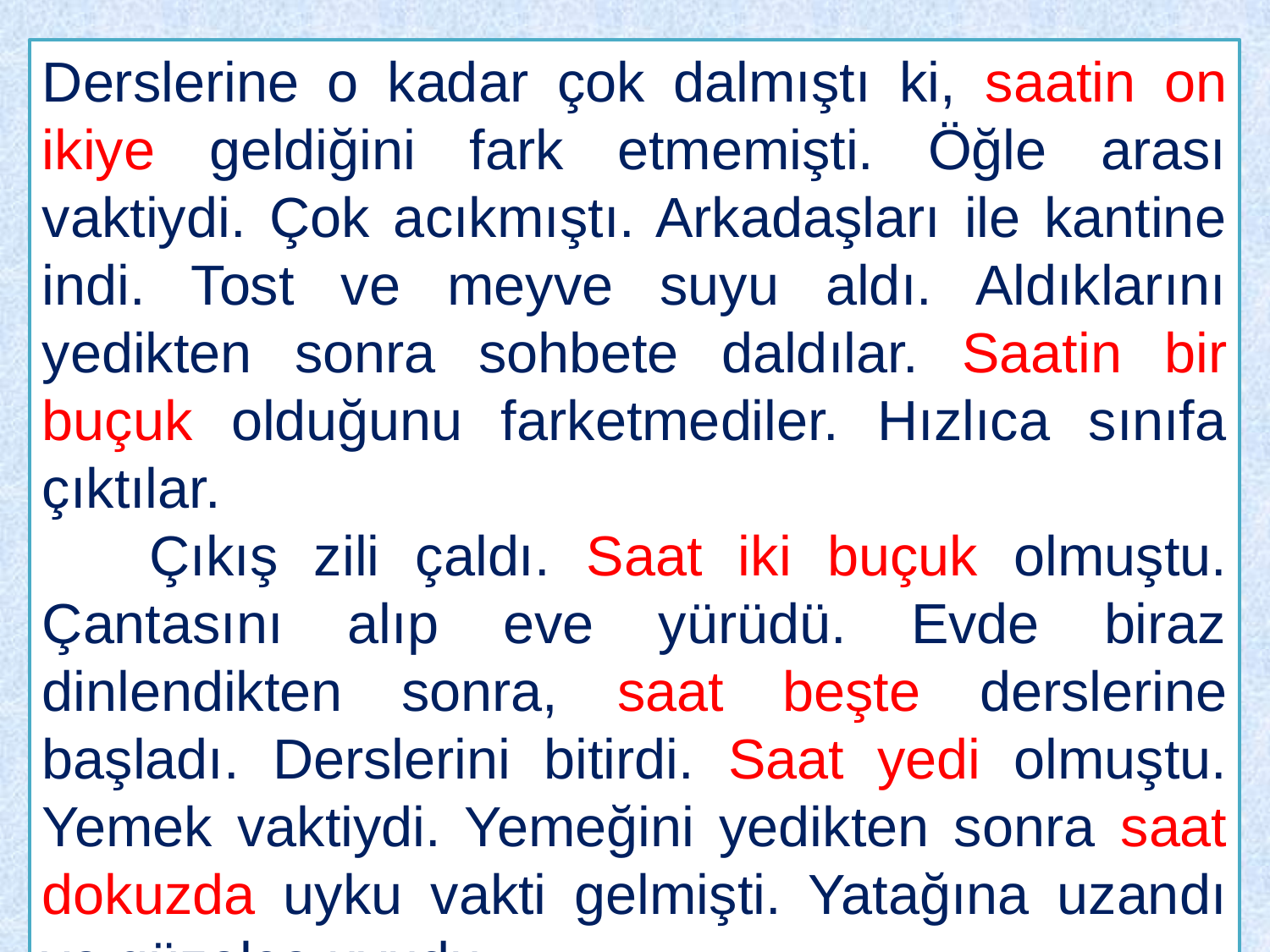

Derslerine o kadar çok dalmıştı ki, saatin on ikiye geldiğini fark etmemişti. Öğle arası vaktiydi. Çok acıkmıştı. Arkadaşları ile kantine indi. Tost ve meyve suyu aldı. Aldıklarını yedikten sonra sohbete daldılar. Saatin bir buçuk olduğunu farketmediler. Hızlıca sınıfa çıktılar.
   Çıkış zili çaldı. Saat iki buçuk olmuştu. Çantasını alıp eve yürüdü. Evde biraz dinlendikten sonra, saat beşte derslerine başladı. Derslerini bitirdi. Saat yedi olmuştu. Yemek vaktiydi. Yemeğini yedikten sonra saat dokuzda uyku vakti gelmişti. Yatağına uzandı ve güzelce uyudu.